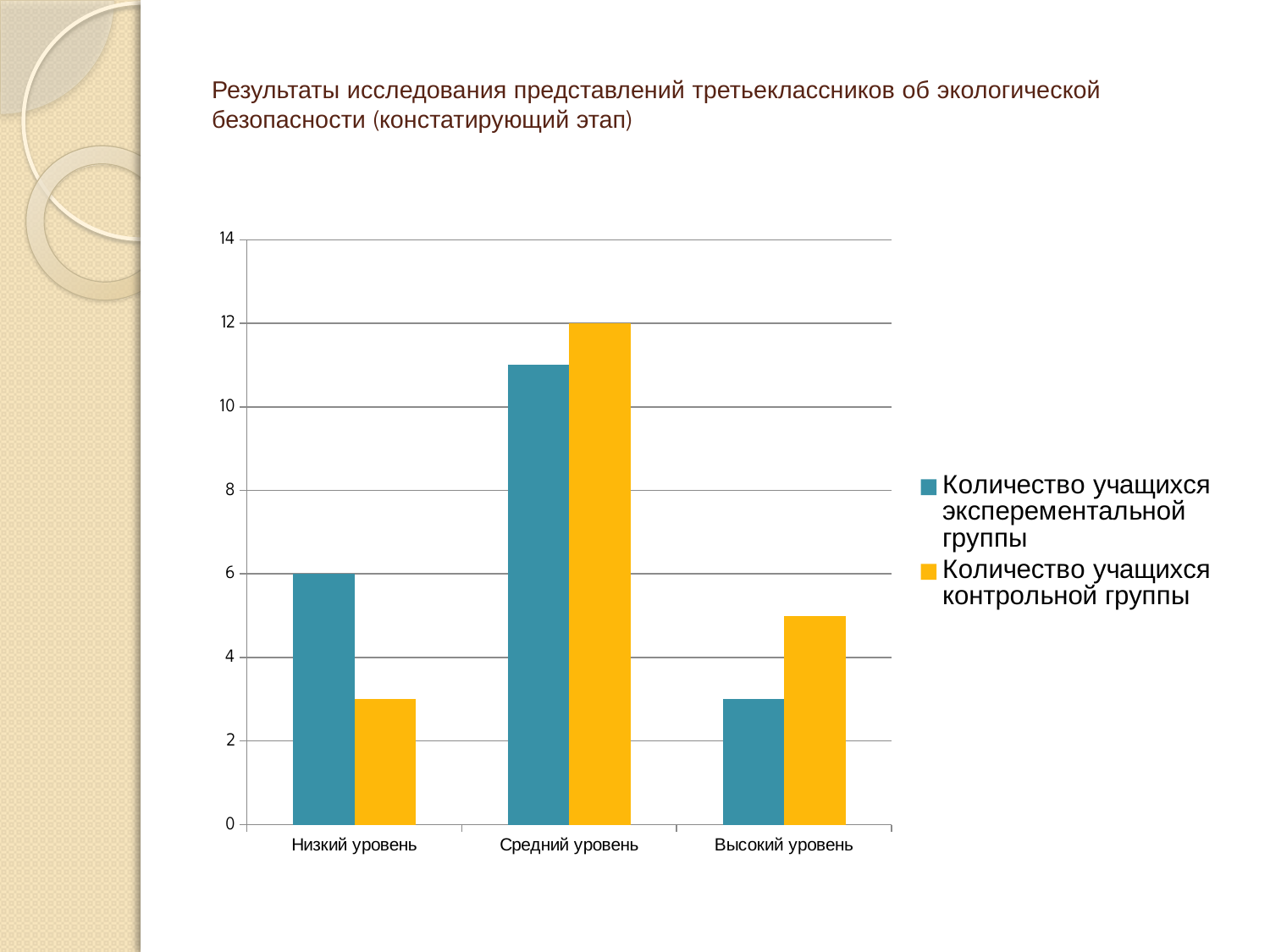

# Результаты исследования представлений третьеклассников об экологической безопасности (констатирующий этап)

### Chart

| Category | Количество учащихся эксперементальной группы | Количество учащихся контрольной группы |
|---|---|---|
| Низкий уровень | 6.0 | 3.0 |
| Средний уровень | 11.0 | 12.0 |
| Высокий уровень | 3.0 | 5.0 |